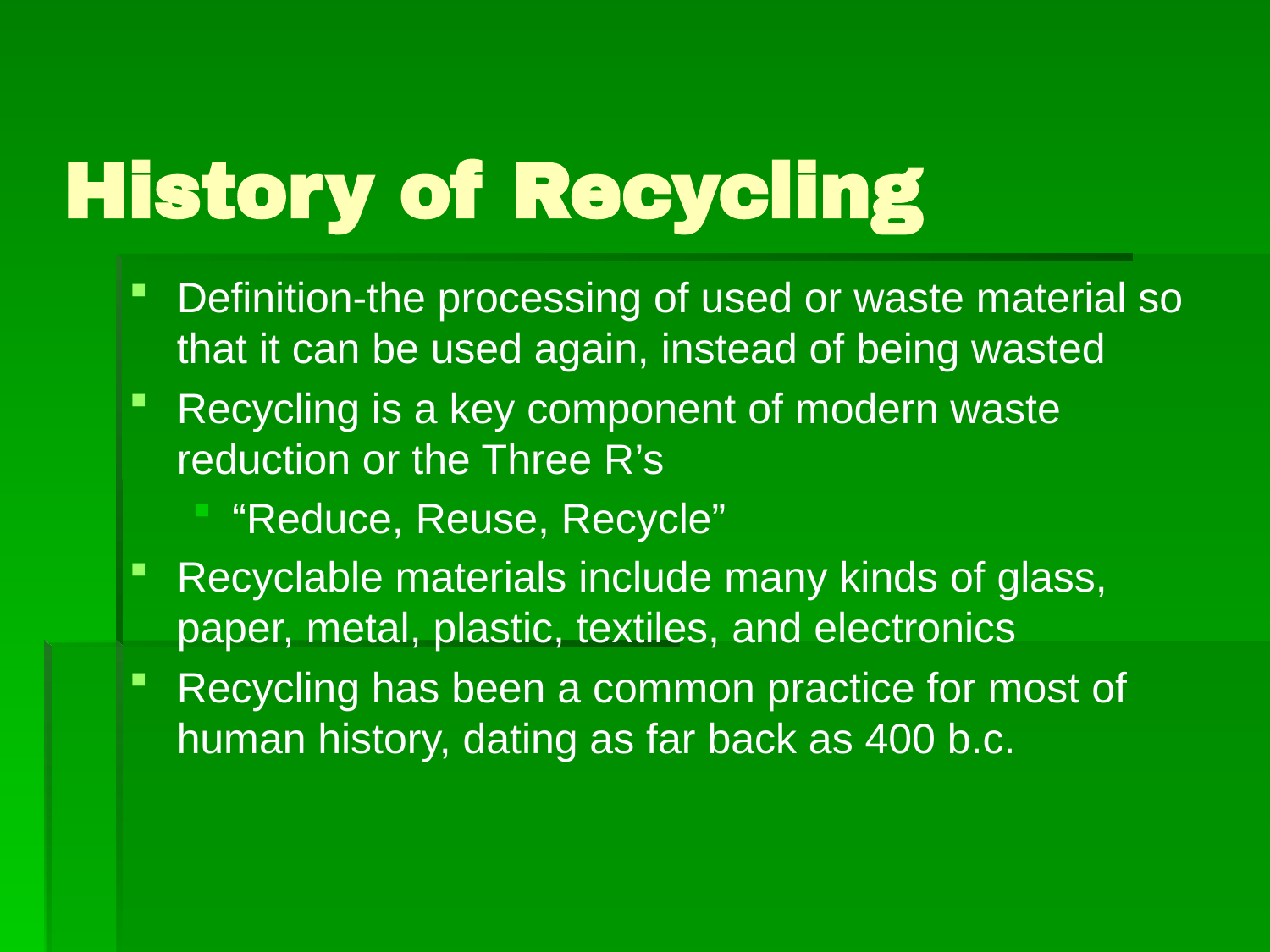

History of Recycling
Definition-the processing of used or waste material so that it can be used again, instead of being wasted
Recycling is a key component of modern waste reduction or the Three R’s
“Reduce, Reuse, Recycle”
Recyclable materials include many kinds of glass, paper, metal, plastic, textiles, and electronics
Recycling has been a common practice for most of human history, dating as far back as 400 b.c.